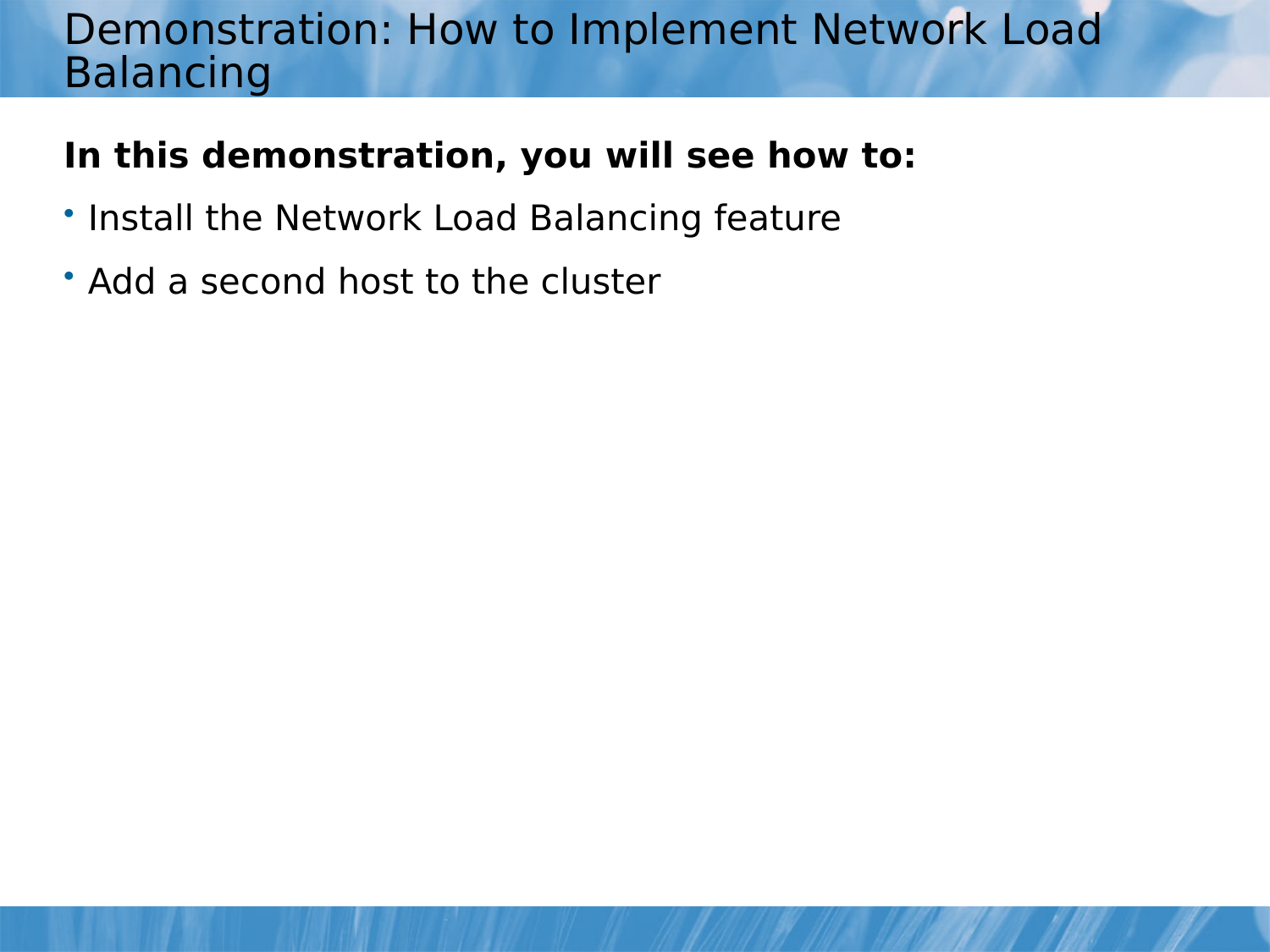

# Demonstration: How to Implement Network Load Balancing
In this demonstration, you will see how to:
Install the Network Load Balancing feature
Add a second host to the cluster